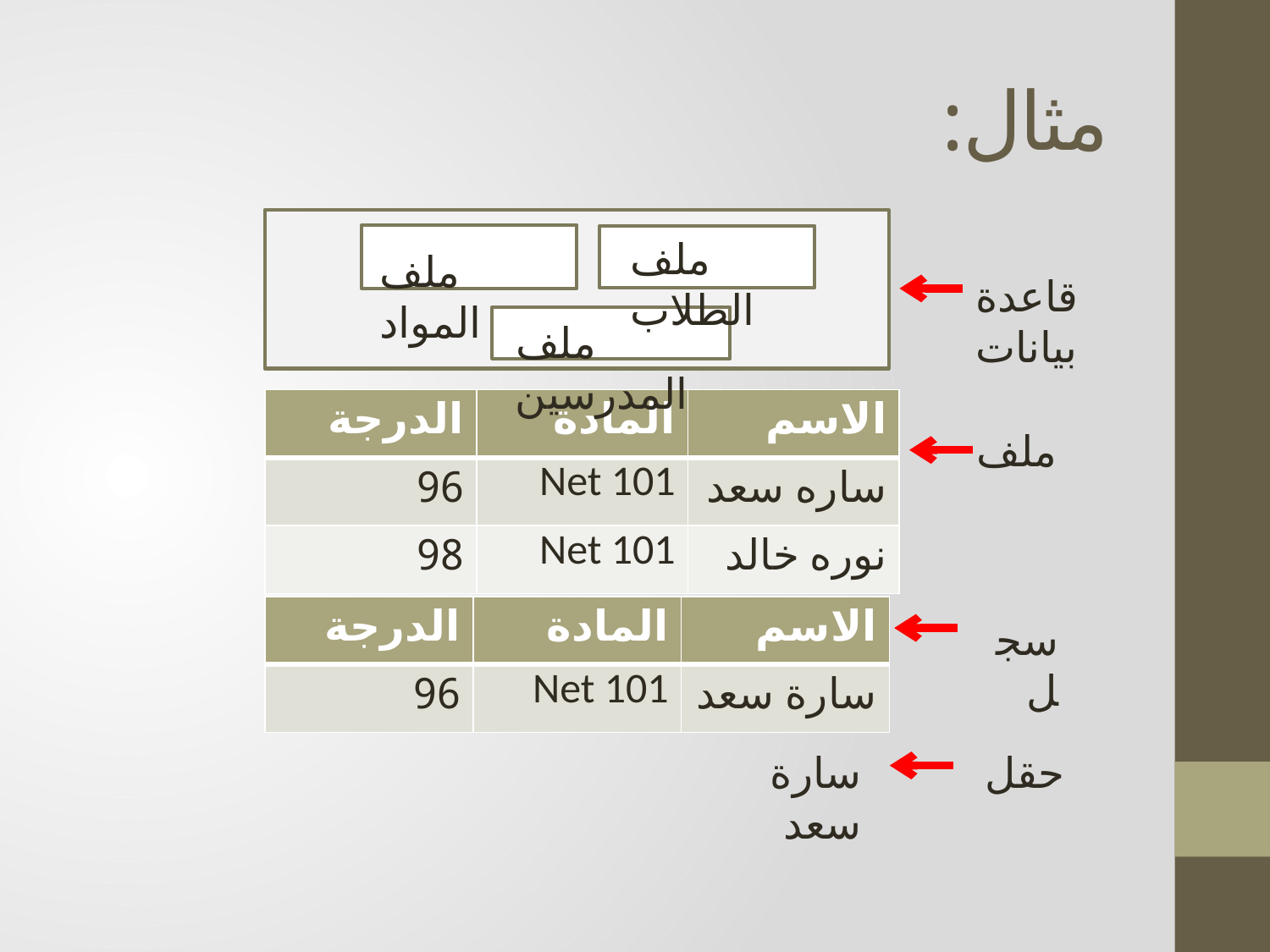

# مثال:

ملف الطلاب
ملف المواد
قاعدة بيانات

ملف المدرسين
| الدرجة | المادة | الاسم |
| --- | --- | --- |
| 96 | Net 101 | ساره سعد |
| 98 | Net 101 | نوره خالد |
ملف
| الدرجة | المادة | الاسم |
| --- | --- | --- |
| 96 | Net 101 | سارة سعد |
سجل
حقل
سارة سعد